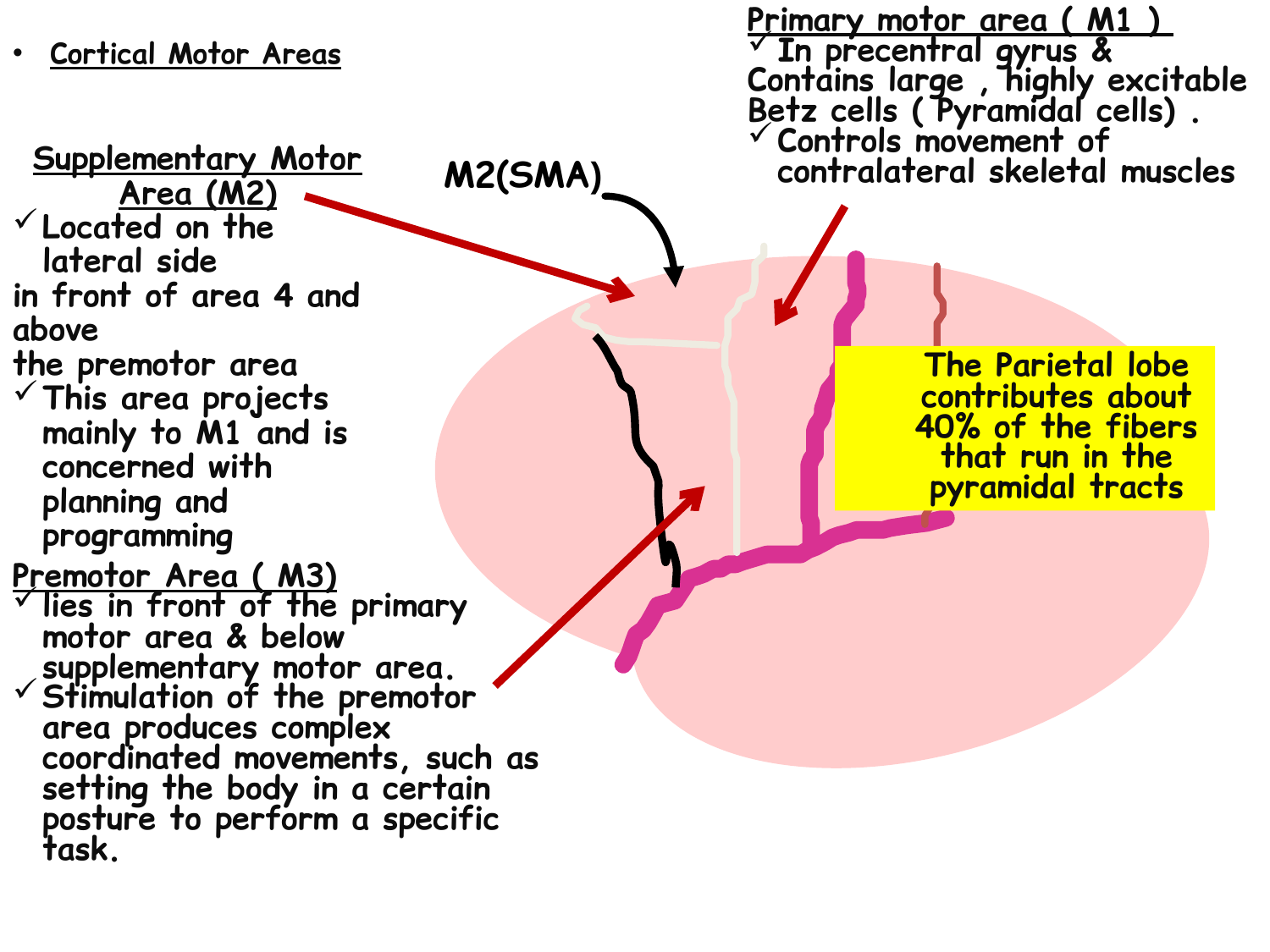

Primary motor area ( M1 )
In precentral gyrus &
Contains large , highly excitable Betz cells ( Pyramidal cells) .
Controls movement of contralateral skeletal muscles

Cortical Motor Areas

Supplementary Motor Area (M2)
Located on the lateral side
in front of area 4 and above
the pre­motor area
This area projects mainly to M1 and is concerned with planning and programming
M2(SMA)

PPC

The Parietal lobe contributes about 40% of the fibers that run in the pyramidal tracts
S1
Premotor Area ( M3)
lies in front of the primary motor area & below supplementary motor area.
Stimulation of the premotor area produces complex coordinated movements, such as setting the body in a certain posture to perform a specific task.